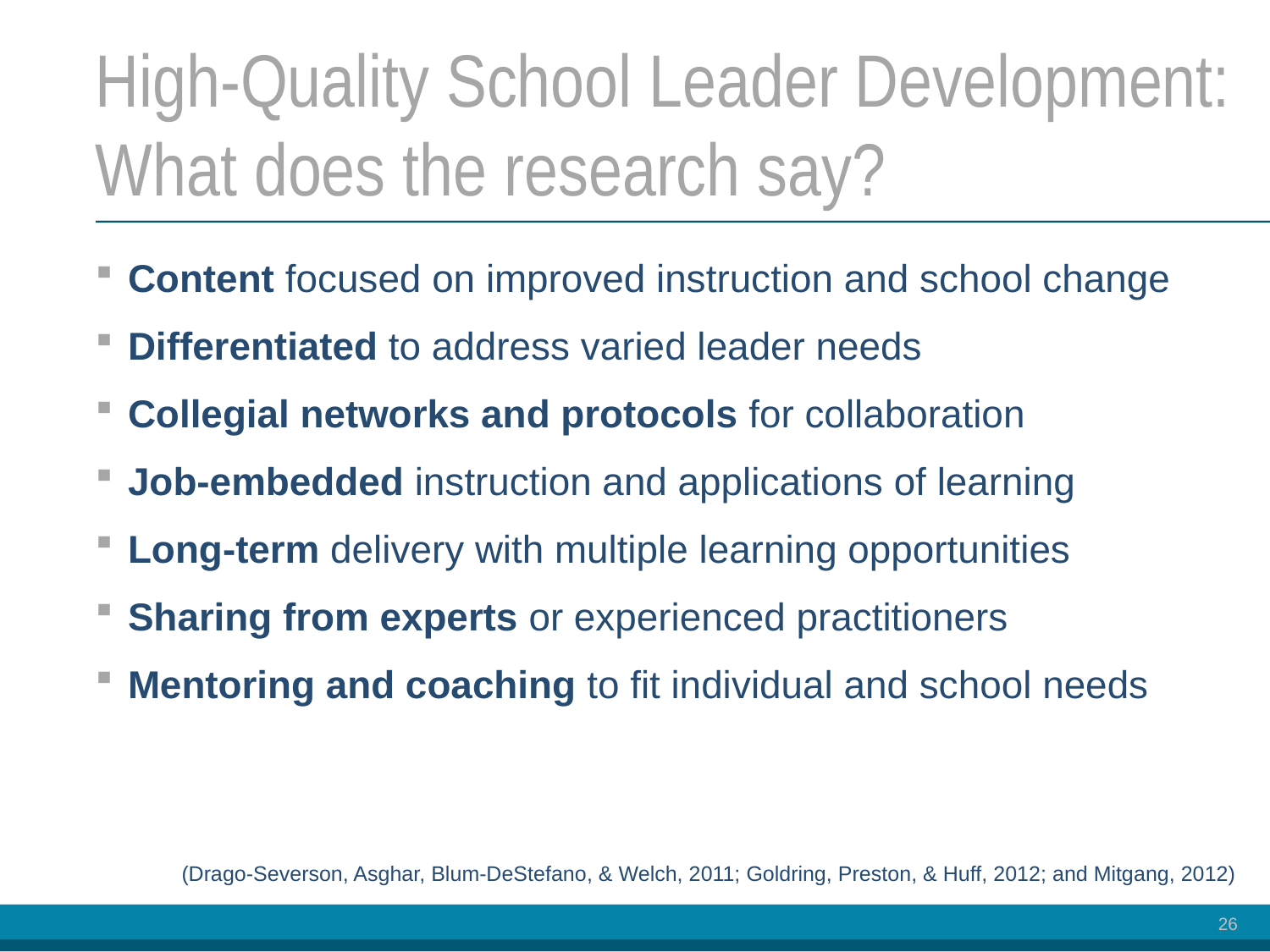

# High-Quality School Leader Development: What does the research say?
Content focused on improved instruction and school change
Differentiated to address varied leader needs
Collegial networks and protocols for collaboration
Job-embedded instruction and applications of learning
Long-term delivery with multiple learning opportunities
Sharing from experts or experienced practitioners
Mentoring and coaching to fit individual and school needs

              (Drago-Severson, Asghar, Blum-DeStefano, & Welch, 2011; Goldring, Preston, & Huff, 2012; and Mitgang, 2012)

26